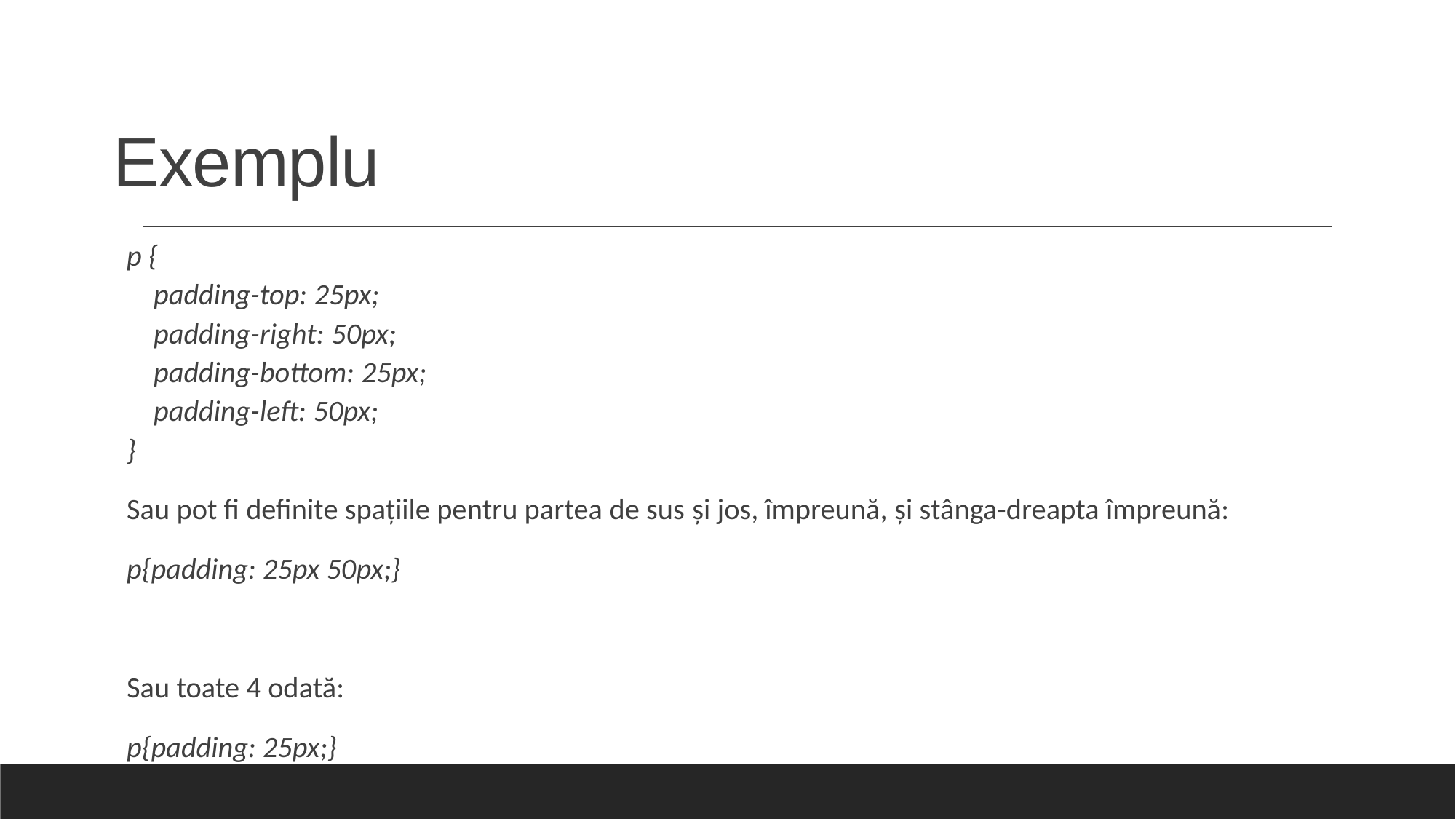

# Exemplu
p {
    padding-top: 25px;
    padding-right: 50px;
    padding-bottom: 25px;
    padding-left: 50px;
}
Sau pot fi definite spaţiile pentru partea de sus şi jos, împreună, şi stânga-dreapta împreună:
p{padding: 25px 50px;}

Sau toate 4 odată:
p{padding: 25px;}